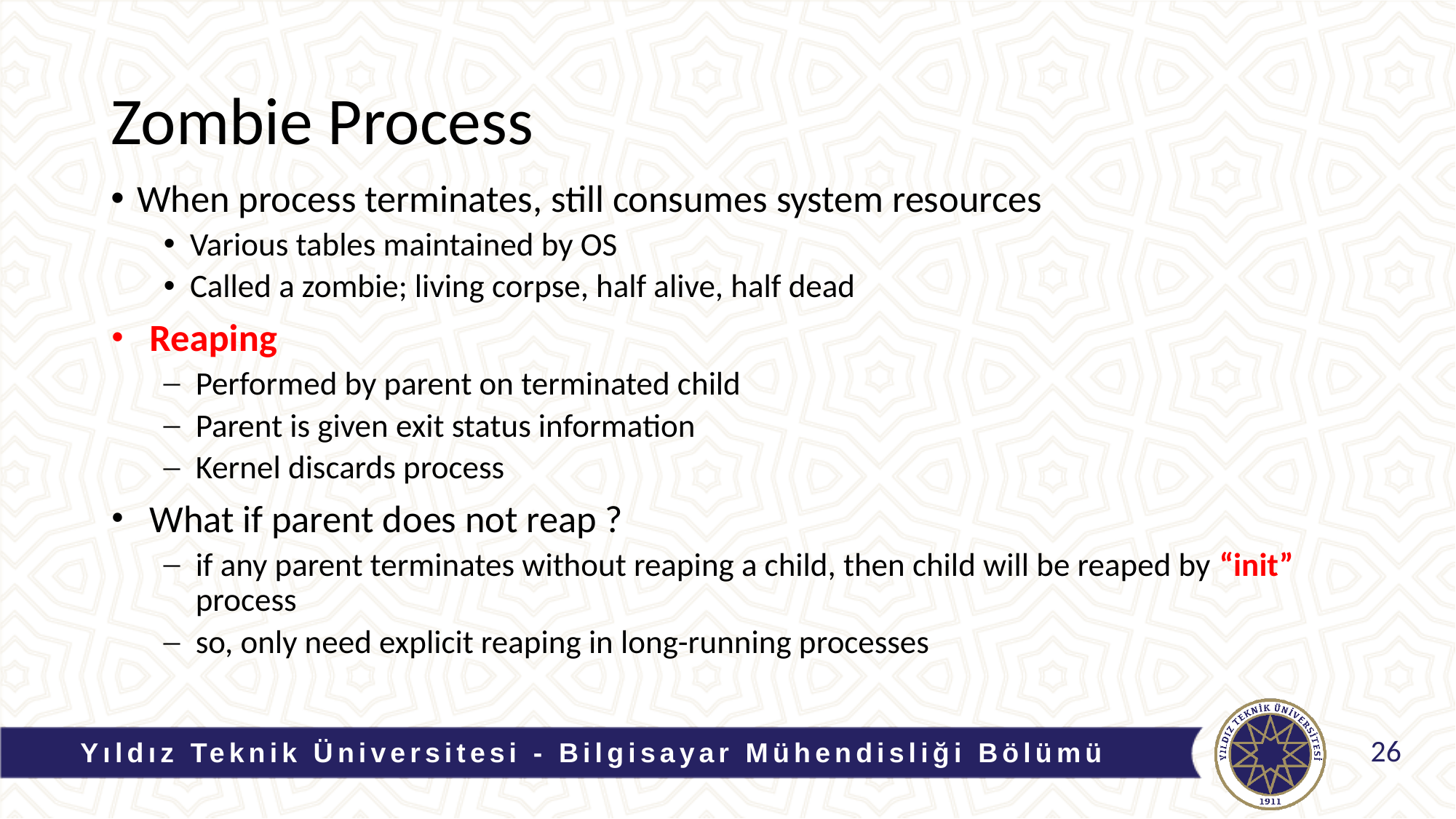

Zombie Process
When process terminates, still consumes system resources
Various tables maintained by OS
Called a zombie; living corpse, half alive, half dead
Reaping
Performed by parent on terminated child
Parent is given exit status information
Kernel discards process
What if parent does not reap ?
if any parent terminates without reaping a child, then child will be reaped by “init” process
so, only need explicit reaping in long-running processes

Yıldız Teknik Üniversitesi - Bilgisayar Mühendisliği Bölümü
26